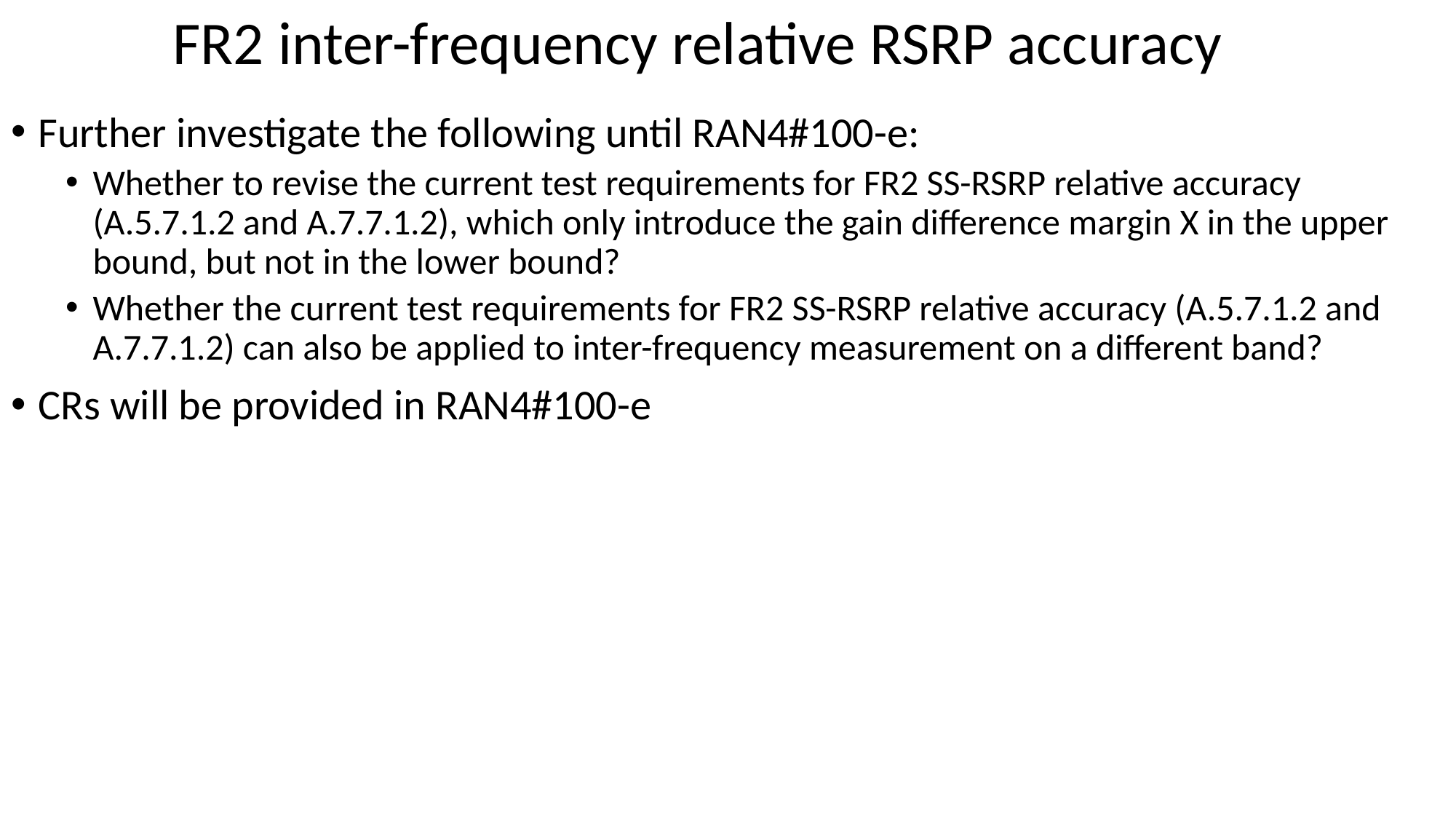

# FR2 inter-frequency relative RSRP accuracy
Further investigate the following until RAN4#100-e:
Whether to revise the current test requirements for FR2 SS-RSRP relative accuracy (A.5.7.1.2 and A.7.7.1.2), which only introduce the gain difference margin X in the upper bound, but not in the lower bound?
Whether the current test requirements for FR2 SS-RSRP relative accuracy (A.5.7.1.2 and A.7.7.1.2) can also be applied to inter-frequency measurement on a different band?
CRs will be provided in RAN4#100-e